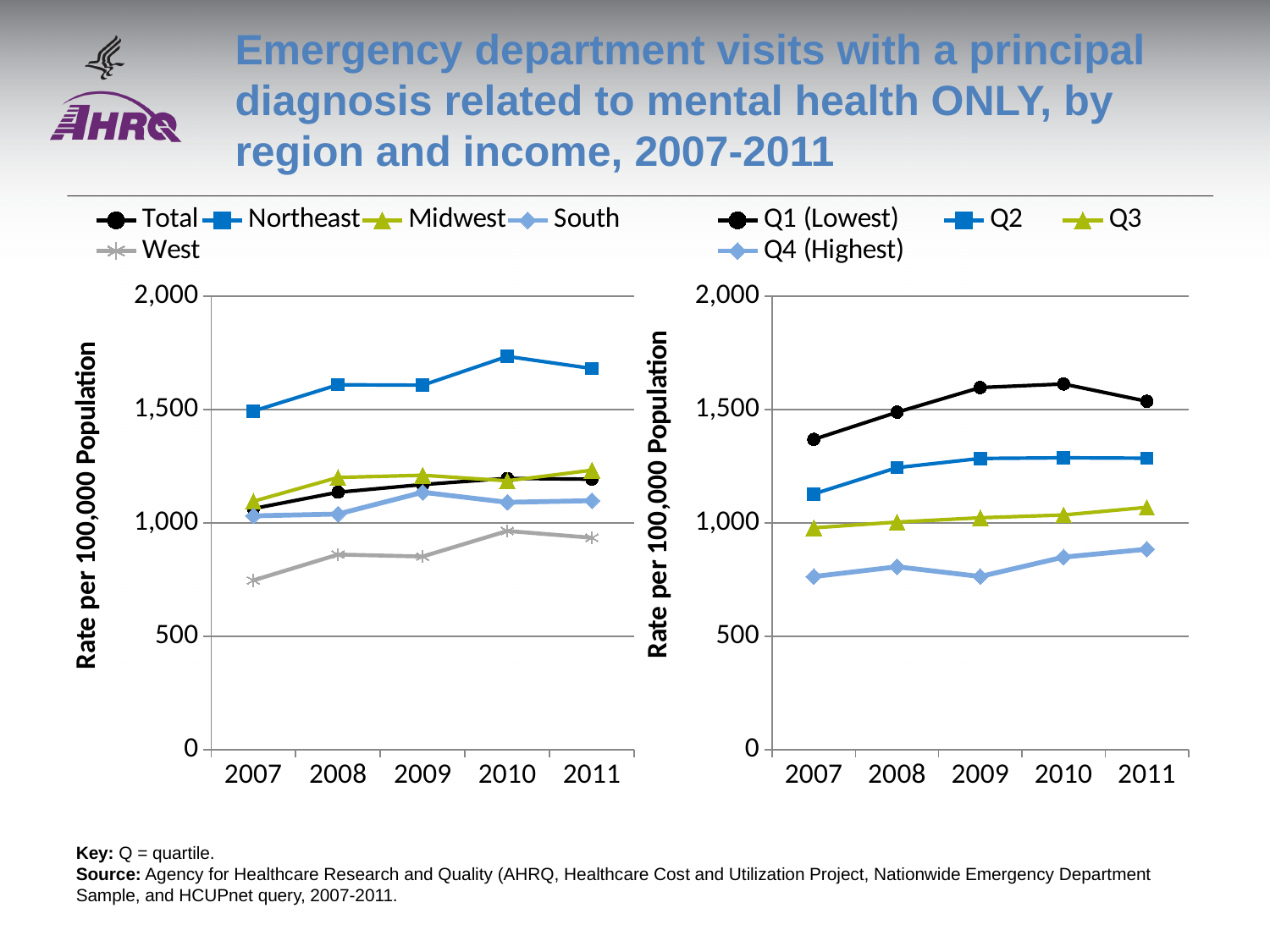

# Emergency department visits with a principal diagnosis related to mental health ONLY, by region and income, 2007-2011

### Chart

| Category | Total | Northeast | Midwest | South | West |
|---|---|---|---|---|---|
| 2007 | 1063.5 | 1493.5 | 1095.7 | 1031.1 | 746.6 |
| 2008 | 1135.6 | 1609.9 | 1200.7 | 1039.3 | 860.2 |
| 2009 | 1169.5 | 1607.8 | 1210.5 | 1135.2 | 851.7 |
| 2010 | 1196.7 | 1734.8 | 1186.1 | 1091.1 | 964.4 |
| 2011 | 1193.1 | 1681.5 | 1232.7 | 1098.3 | 934.4 |

### Chart

| Category | Q1 (Lowest) | Q2 | Q3 | Q4 (Highest) |
|---|---|---|---|---|
| 2007 | 1368.9 | 1127.9 | 978.3 | 763.3 |
| 2008 | 1488.6 | 1244.2 | 1003.7 | 806.4 |
| 2009 | 1597.5 | 1284.5 | 1022.5 | 763.5 |
| 2010 | 1613.2 | 1287.4 | 1035.2 | 849.0 |
| 2011 | 1536.9 | 1285.7 | 1068.8 | 883.9 |
Key: Q = quartile.
Source: Agency for Healthcare Research and Quality (AHRQ, Healthcare Cost and Utilization Project, Nationwide Emergency Department Sample, and HCUPnet query, 2007-2011.